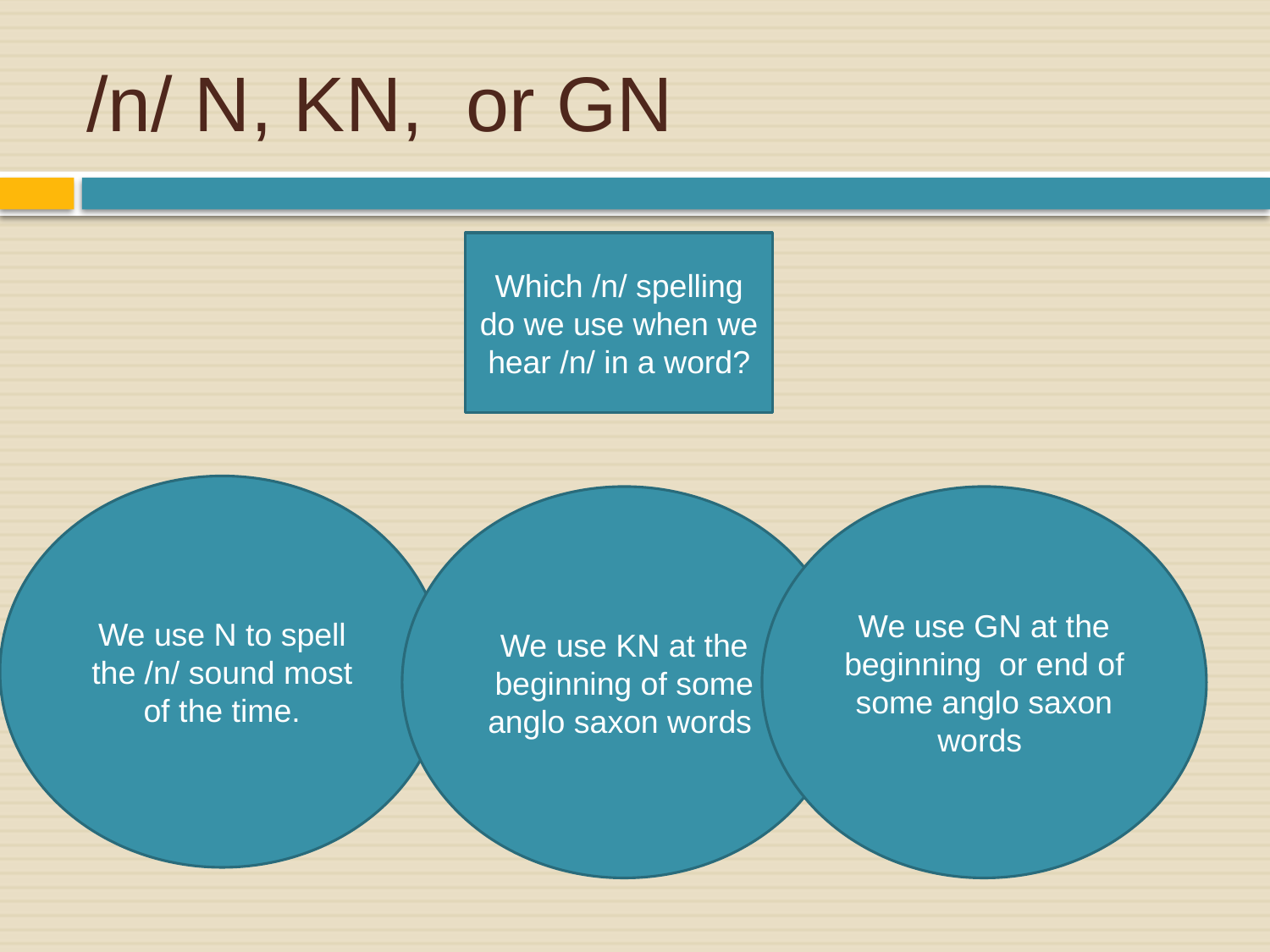

# /n/ N, KN,  or GN
Which /n/ spelling do we use when we hear /n/ in a word?
We use N to spell the /n/ sound most of the time.
We use KN at the beginning of some anglo saxon words
We use GN at the beginning  or end of some anglo saxon words